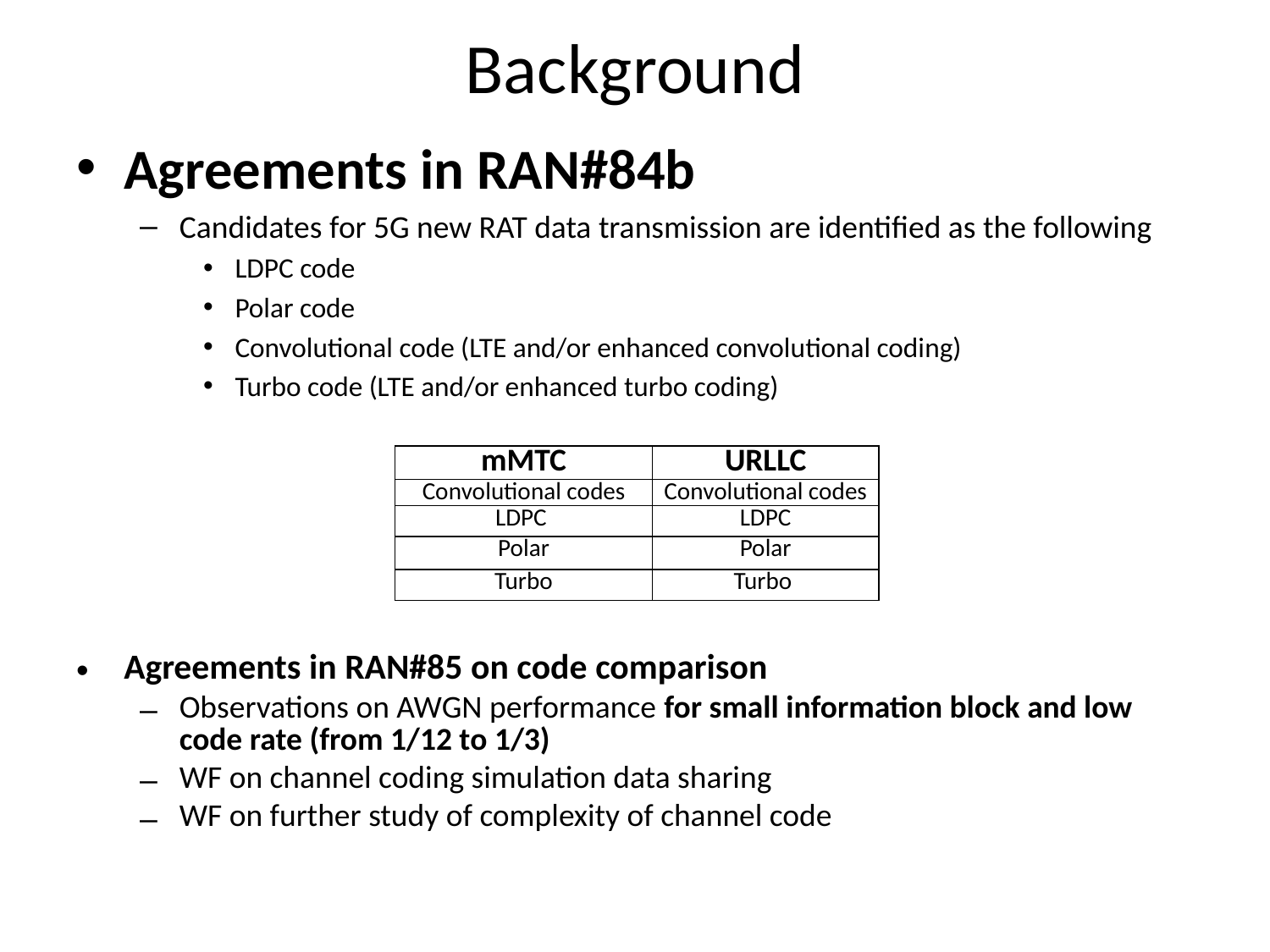

# Background
Agreements in RAN#84b
Candidates for 5G new RAT data transmission are identified as the following
LDPC code
Polar code
Convolutional code (LTE and/or enhanced convolutional coding)
Turbo code (LTE and/or enhanced turbo coding)
| mMTC | URLLC |
| --- | --- |
| Convolutional codes | Convolutional codes |
| LDPC | LDPC |
| Polar | Polar |
| Turbo | Turbo |
Agreements in RAN#85 on code comparison
Observations on AWGN performance for small information block and low code rate (from 1/12 to 1/3)
WF on channel coding simulation data sharing
WF on further study of complexity of channel code